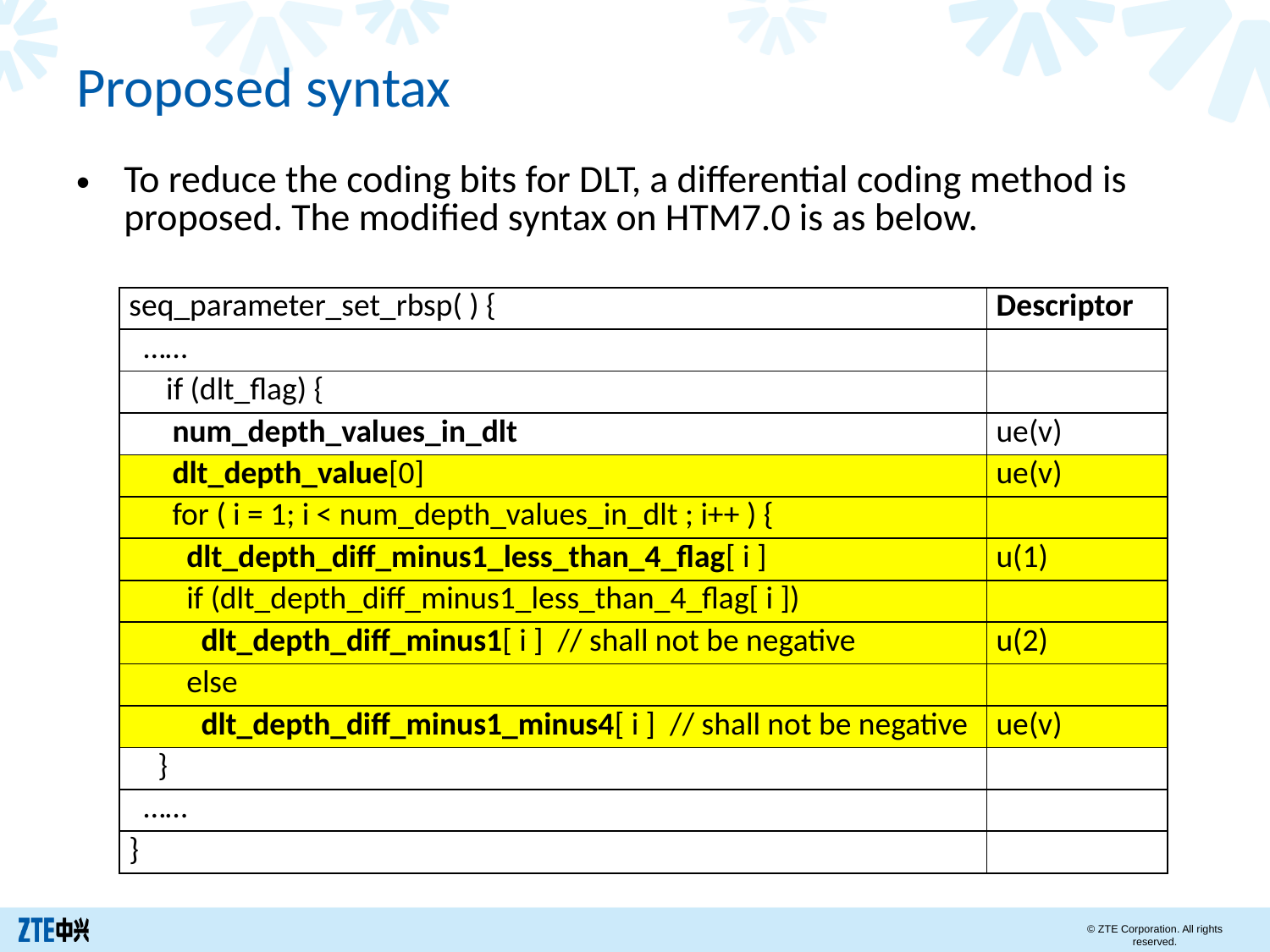

# Proposed syntax
To reduce the coding bits for DLT, a differential coding method is proposed. The modified syntax on HTM7.0 is as below.

| seq\_parameter\_set\_rbsp( ) { | Descriptor |
| --- | --- |
| …… |  |
| if (dlt\_flag) { |  |
| num\_depth\_values\_in\_dlt | ue(v) |
| dlt\_depth\_value[0] | ue(v) |
| for ( i = 1; i < num\_depth\_values\_in\_dlt ; i++ ) { |  |
| dlt\_depth\_diff\_minus1\_less\_than\_4\_flag[ i ] | u(1) |
| if (dlt\_depth\_diff\_minus1\_less\_than\_4\_flag[ i ]) |  |
| dlt\_depth\_diff\_minus1[ i ] // shall not be negative | u(2) |
| else |  |
| dlt\_depth\_diff\_minus1\_minus4[ i ] // shall not be negative | ue(v) |
| } |  |
| …… |  |
| } |  |